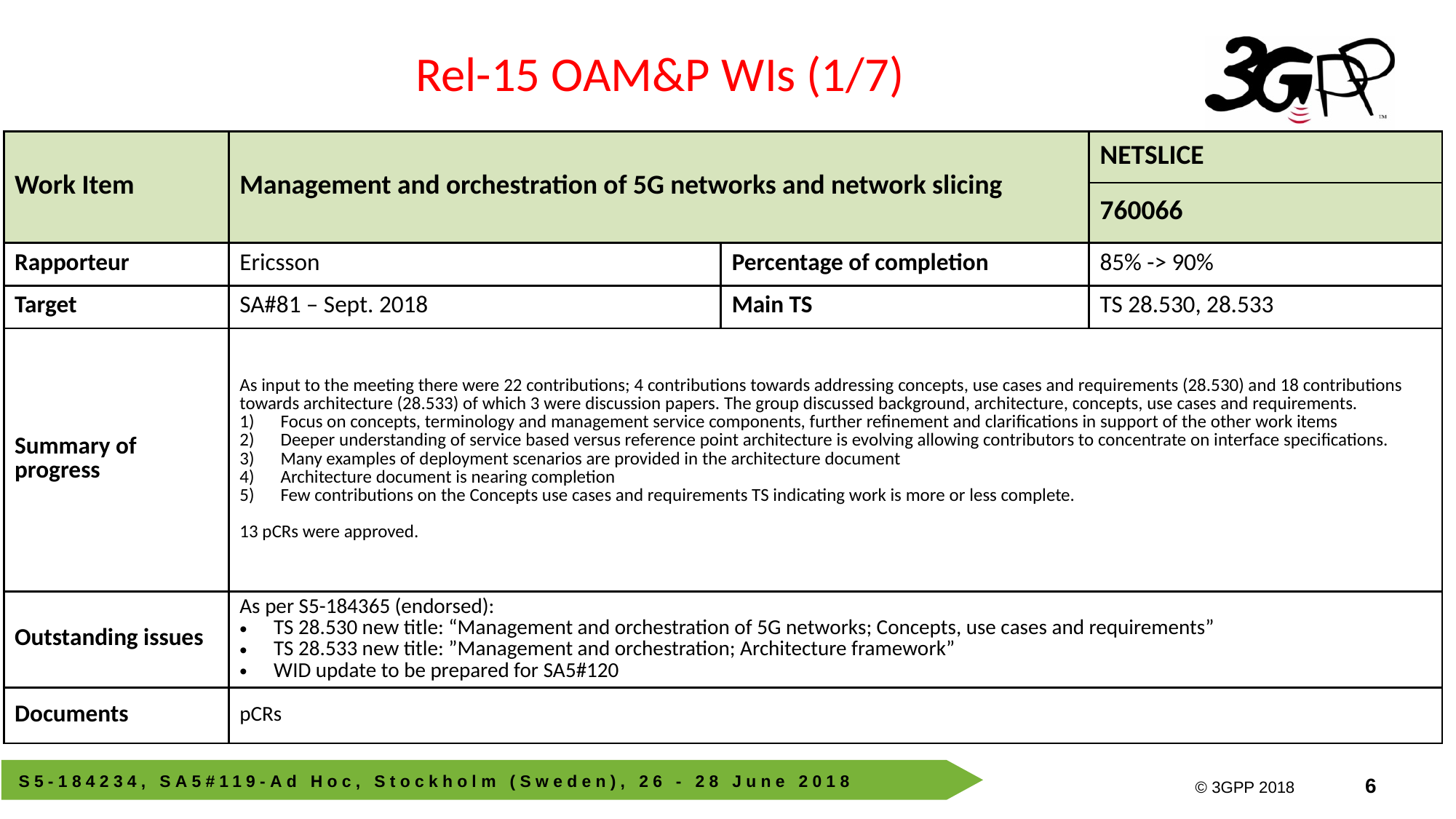

Rel-15 OAM&P WIs (1/7)
| Work Item | Management and orchestration of 5G networks and network slicing |  | NETSLICE |
| --- | --- | --- | --- |
|  |  |  | 760066 |
| Rapporteur | Ericsson | Percentage of completion | 85% -> 90% |
| Target | SA#81 – Sept. 2018 | Main TS | TS 28.530, 28.533 |
| Summary of progress | As input to the meeting there were 22 contributions; 4 contributions towards addressing concepts, use cases and requirements (28.530) and 18 contributions towards architecture (28.533) of which 3 were discussion papers. The group discussed background, architecture, concepts, use cases and requirements. Focus on concepts, terminology and management service components, further refinement and clarifications in support of the other work items Deeper understanding of service based versus reference point architecture is evolving allowing contributors to concentrate on interface specifications. Many examples of deployment scenarios are provided in the architecture document Architecture document is nearing completion Few contributions on the Concepts use cases and requirements TS indicating work is more or less complete. 13 pCRs were approved. |  |  |
| Outstanding issues | As per S5-184365 (endorsed): TS 28.530 new title: “Management and orchestration of 5G networks; Concepts, use cases and requirements” TS 28.533 new title: ”Management and orchestration; Architecture framework” WID update to be prepared for SA5#120 |  |  |
| Documents | pCRs |  |  |